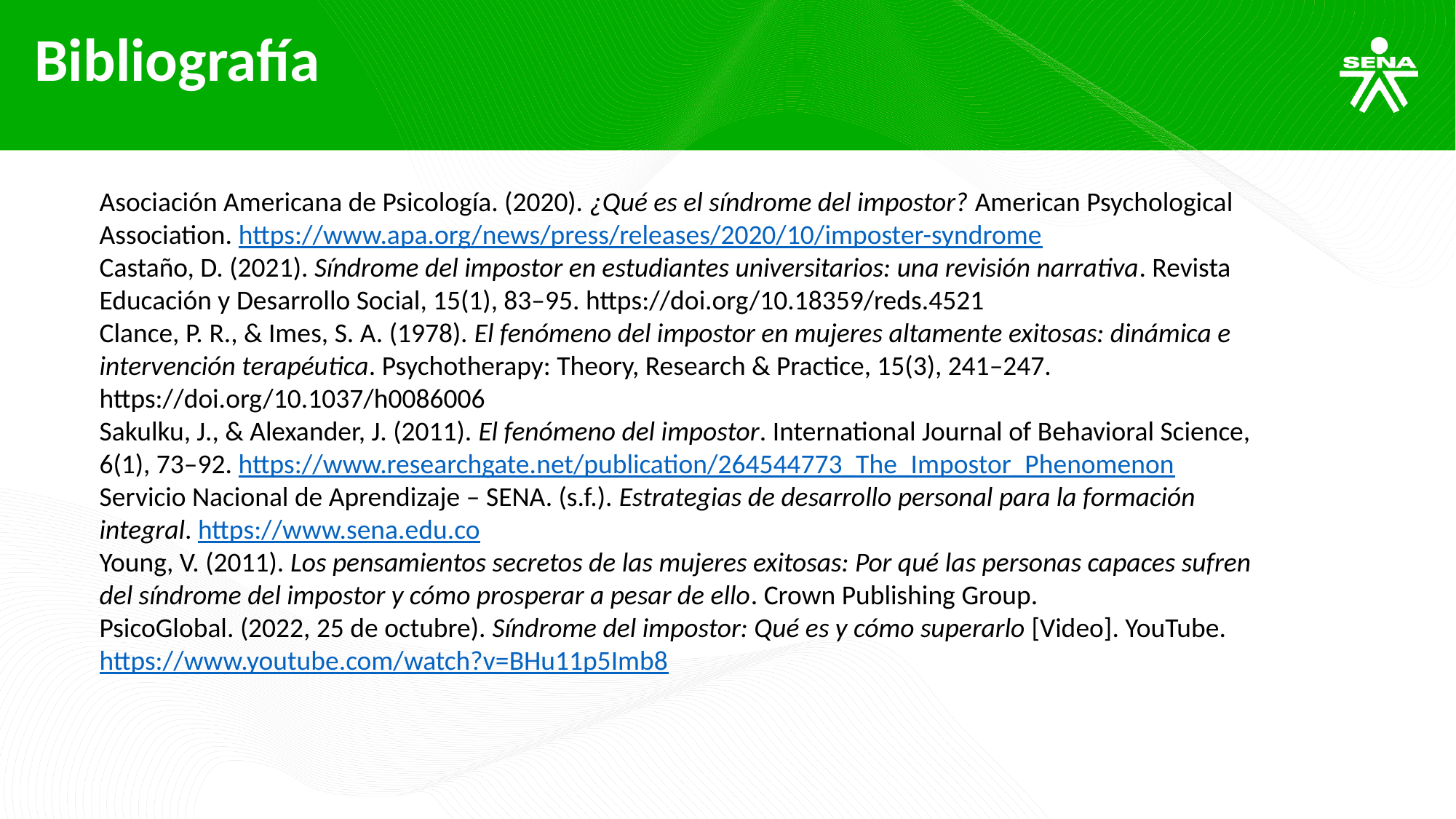

Bibliografía

Asociación Americana de Psicología. (2020). ¿Qué es el síndrome del impostor? American Psychological Association. https://www.apa.org/news/press/releases/2020/10/imposter-syndrome
Castaño, D. (2021). Síndrome del impostor en estudiantes universitarios: una revisión narrativa. Revista Educación y Desarrollo Social, 15(1), 83–95. https://doi.org/10.18359/reds.4521
Clance, P. R., & Imes, S. A. (1978). El fenómeno del impostor en mujeres altamente exitosas: dinámica e intervención terapéutica. Psychotherapy: Theory, Research & Practice, 15(3), 241–247. https://doi.org/10.1037/h0086006
Sakulku, J., & Alexander, J. (2011). El fenómeno del impostor. International Journal of Behavioral Science, 6(1), 73–92. https://www.researchgate.net/publication/264544773_The_Impostor_Phenomenon
Servicio Nacional de Aprendizaje – SENA. (s.f.). Estrategias de desarrollo personal para la formación integral. https://www.sena.edu.co
Young, V. (2011). Los pensamientos secretos de las mujeres exitosas: Por qué las personas capaces sufren del síndrome del impostor y cómo prosperar a pesar de ello. Crown Publishing Group.
PsicoGlobal. (2022, 25 de octubre). Síndrome del impostor: Qué es y cómo superarlo [Video]. YouTube. https://www.youtube.com/watch?v=BHu11p5Imb8